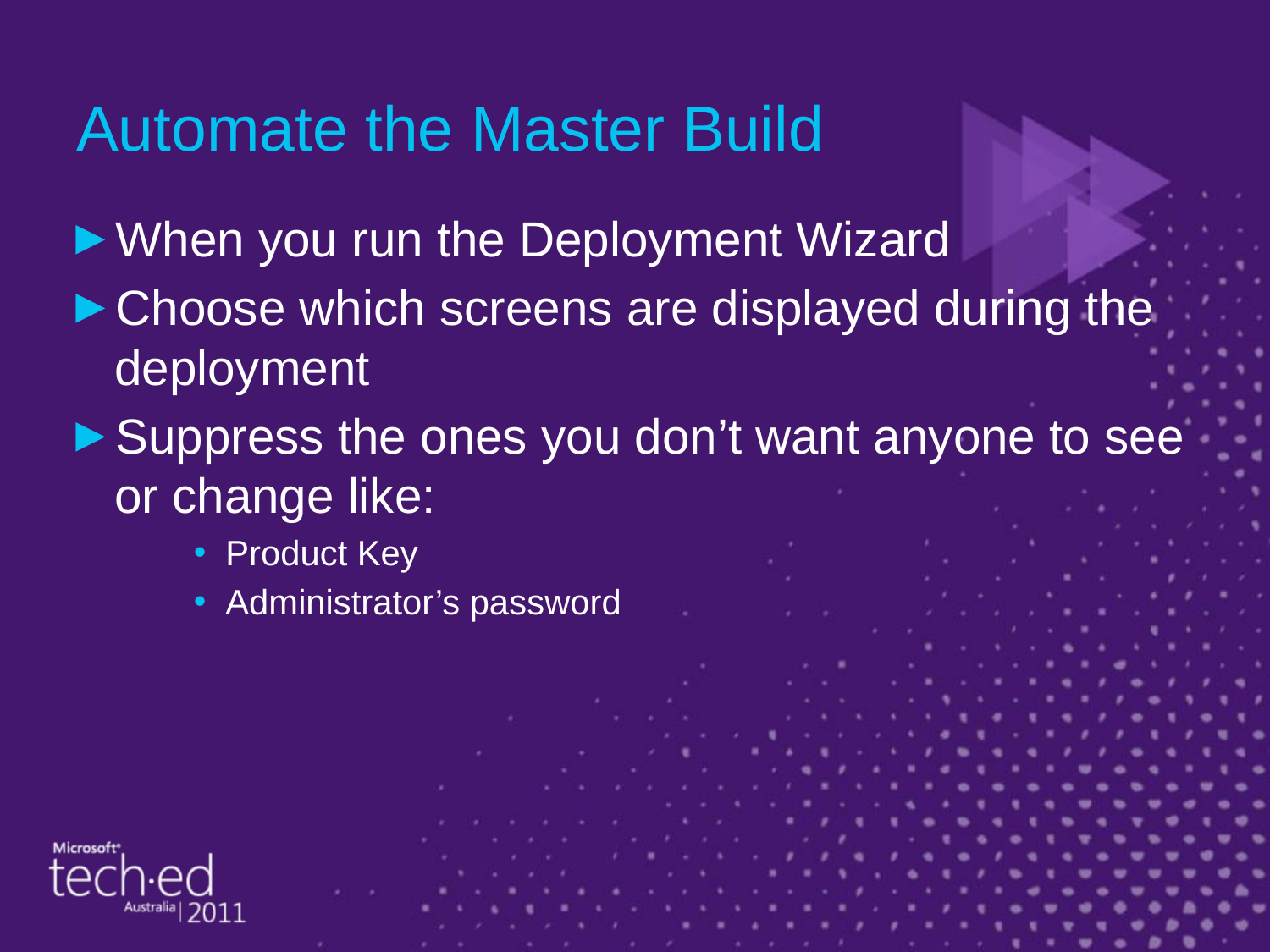

# Automate the Master Build
When you run the Deployment Wizard
Choose which screens are displayed during the deployment
Suppress the ones you don’t want anyone to see or change like:
Product Key
Administrator’s password